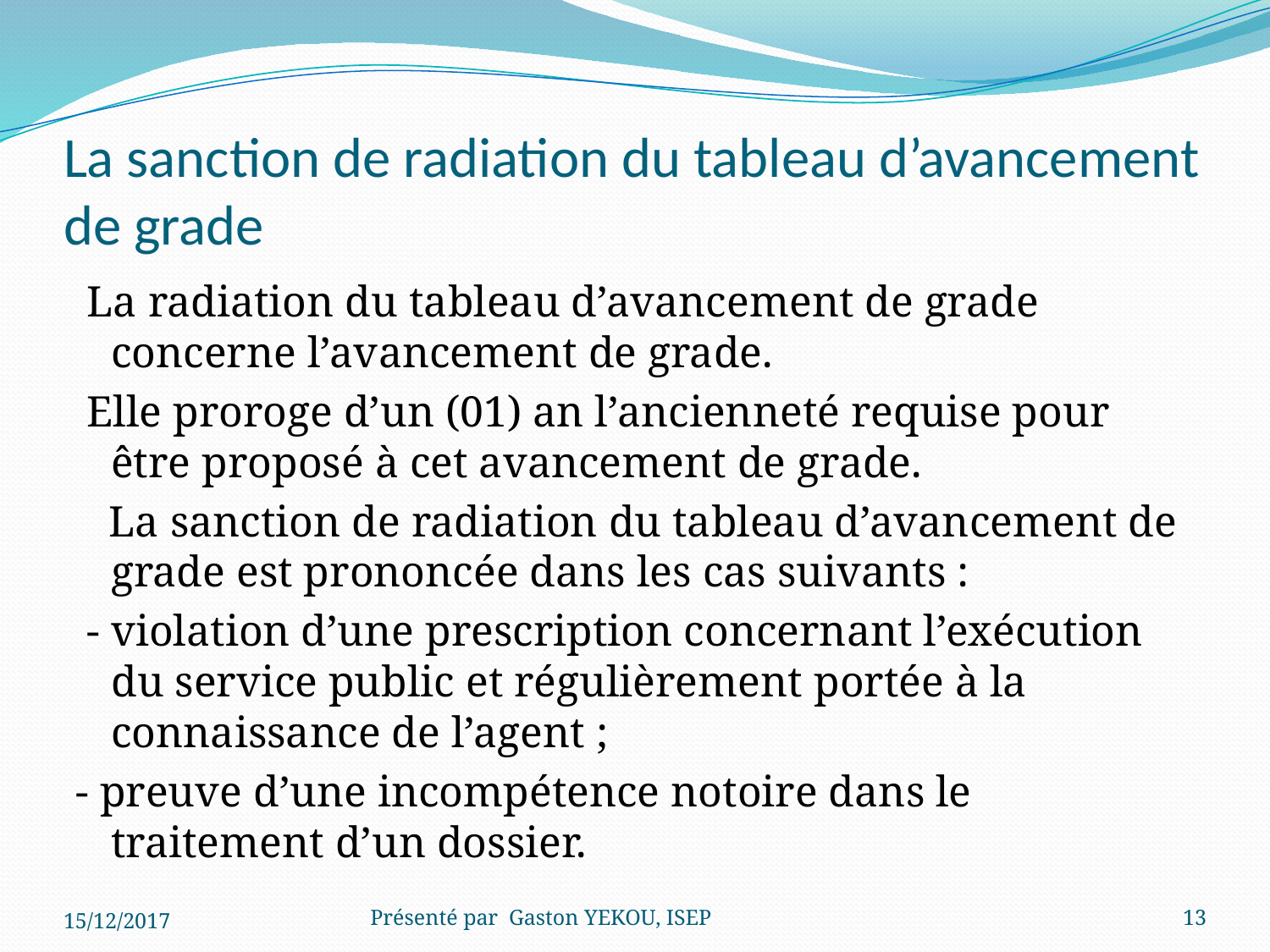

# La sanction de radiation du tableau d’avancement de grade
 La radiation du tableau d’avancement de grade concerne l’avancement de grade.
 Elle proroge d’un (01) an l’ancienneté requise pour être proposé à cet avancement de grade.
   La sanction de radiation du tableau d’avancement de grade est prononcée dans les cas suivants :
 - violation d’une prescription concernant l’exécution du service public et régulièrement portée à la connaissance de l’agent ;
- preuve d’une incompétence notoire dans le traitement d’un dossier.

15/12/2017
Présenté par  Gaston YEKOU, ISEP
13